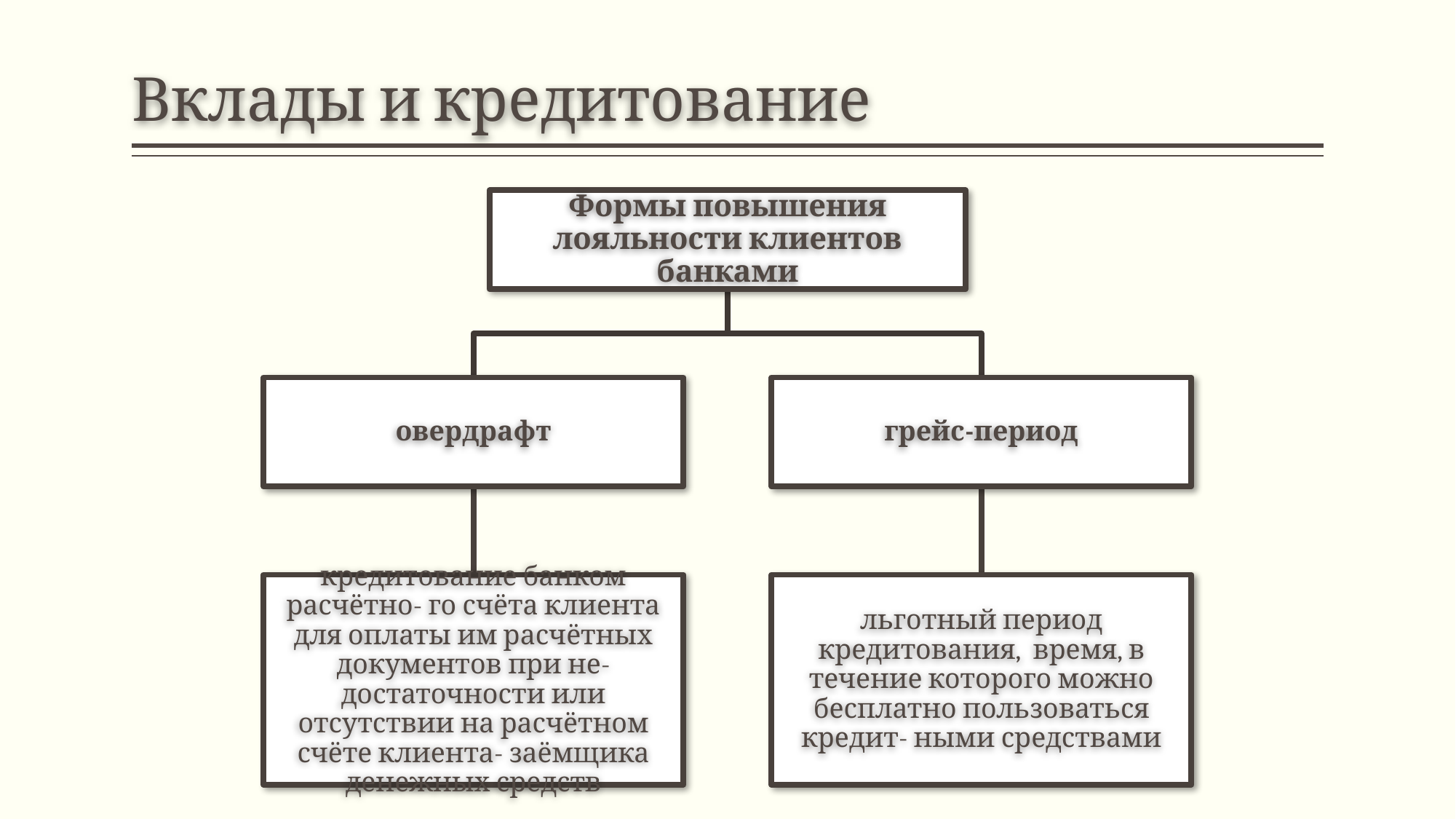

# Вклады и кредитование

Формы повышения лояльности клиентов банками

овердрафт

грейс-период

кредитование банком расчётно- го счёта клиента для оплаты им расчётных документов при не- достаточности или отсутствии на расчётном счёте клиента- заёмщика денежных средств

льготный период кредитования,  время, в течение которого можно бесплатно пользоваться кредит- ными средствами